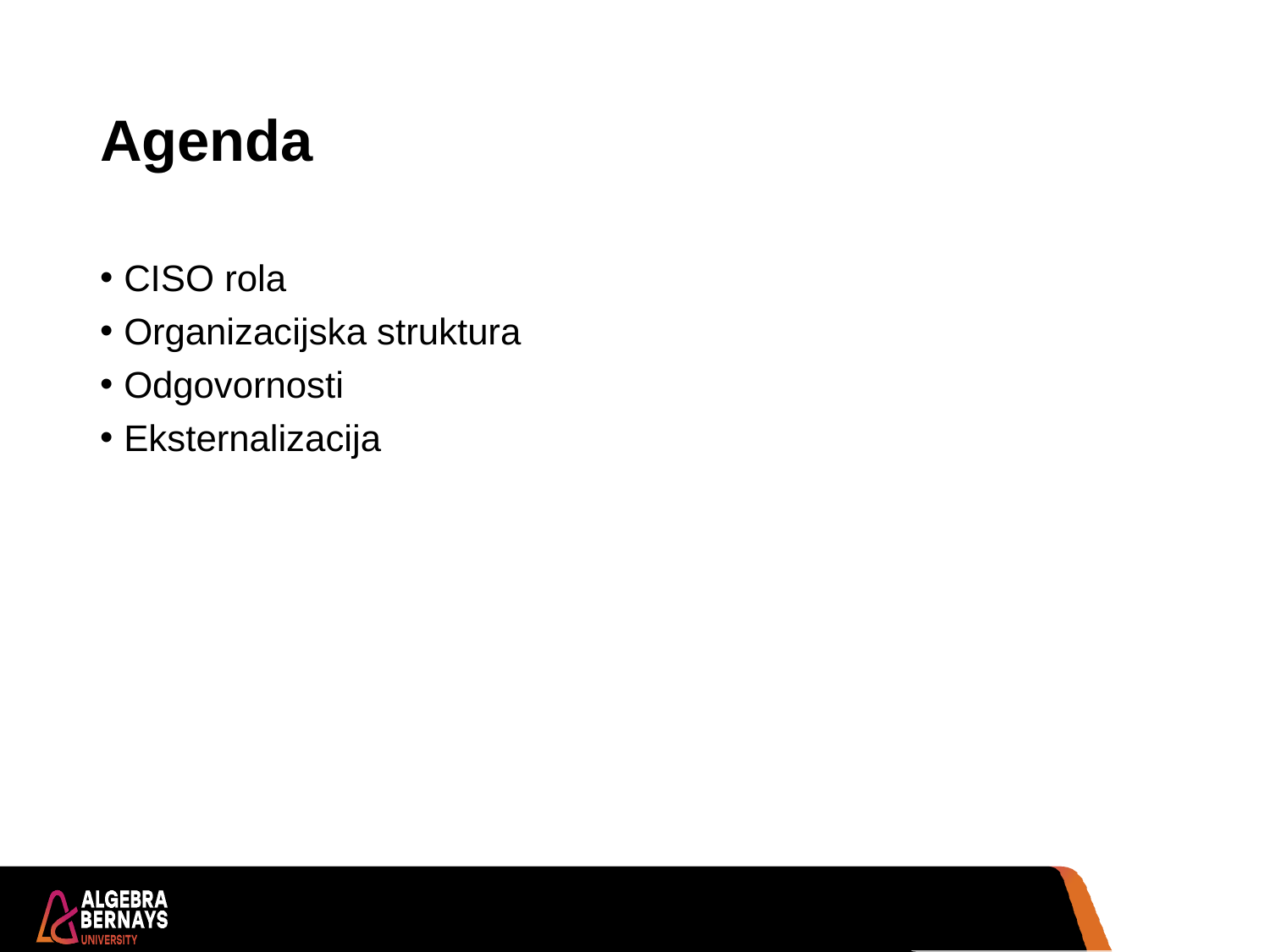

# Agenda
CISO rola
Organizacijska struktura
Odgovornosti
Eksternalizacija